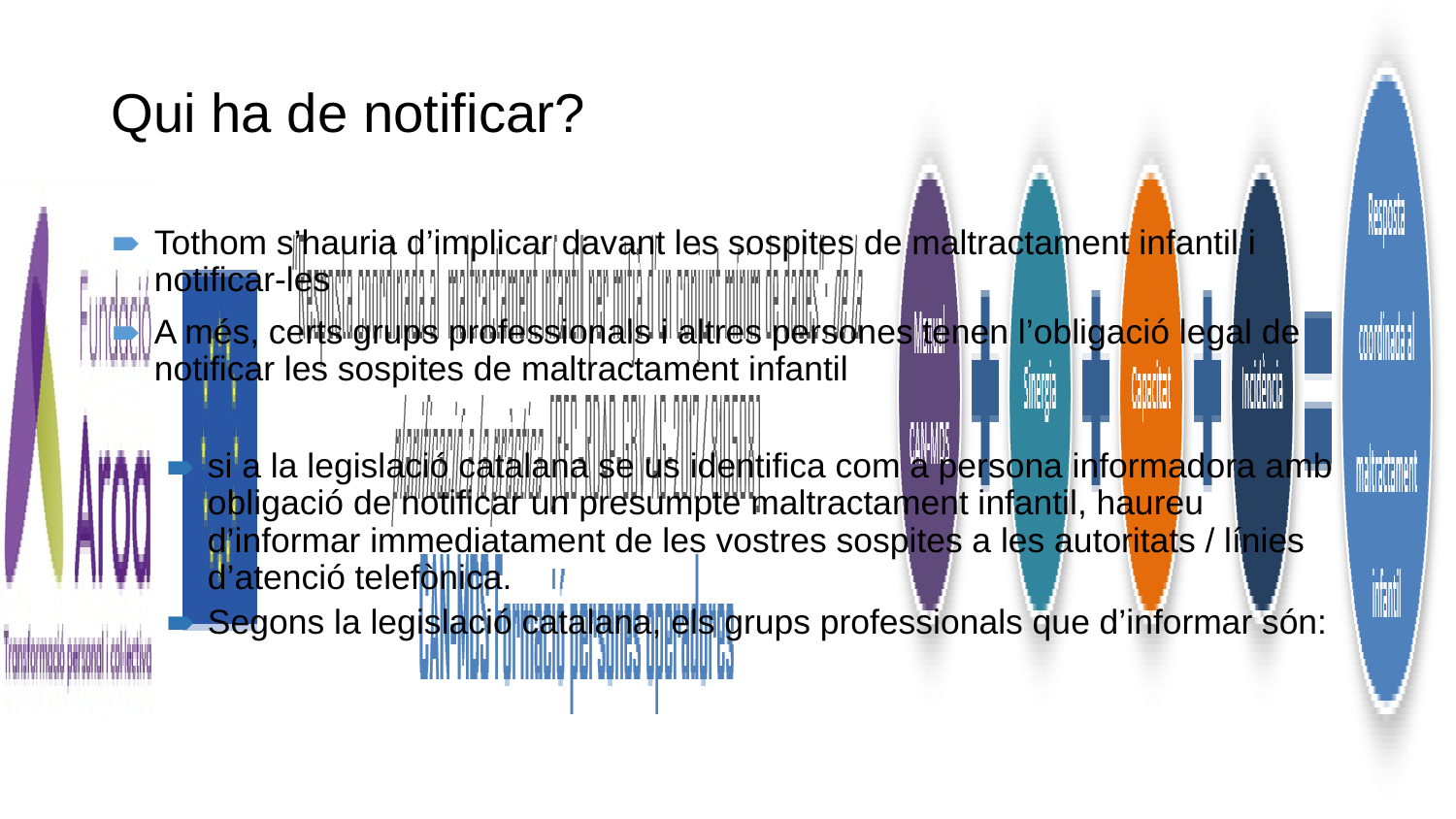

# Qui ha de notificar?
Tothom s’hauria d’implicar davant les sospites de maltractament infantil i notificar-les
A més, certs grups professionals i altres persones tenen l’obligació legal de notificar les sospites de maltractament infantil

si a la legislació catalana se us identifica com a persona informadora amb obligació de notificar un presumpte maltractament infantil, haureu d’informar immediatament de les vostres sospites a les autoritats / línies d’atenció telefònica.
Segons la legislació catalana, els grups professionals que d’informar són: